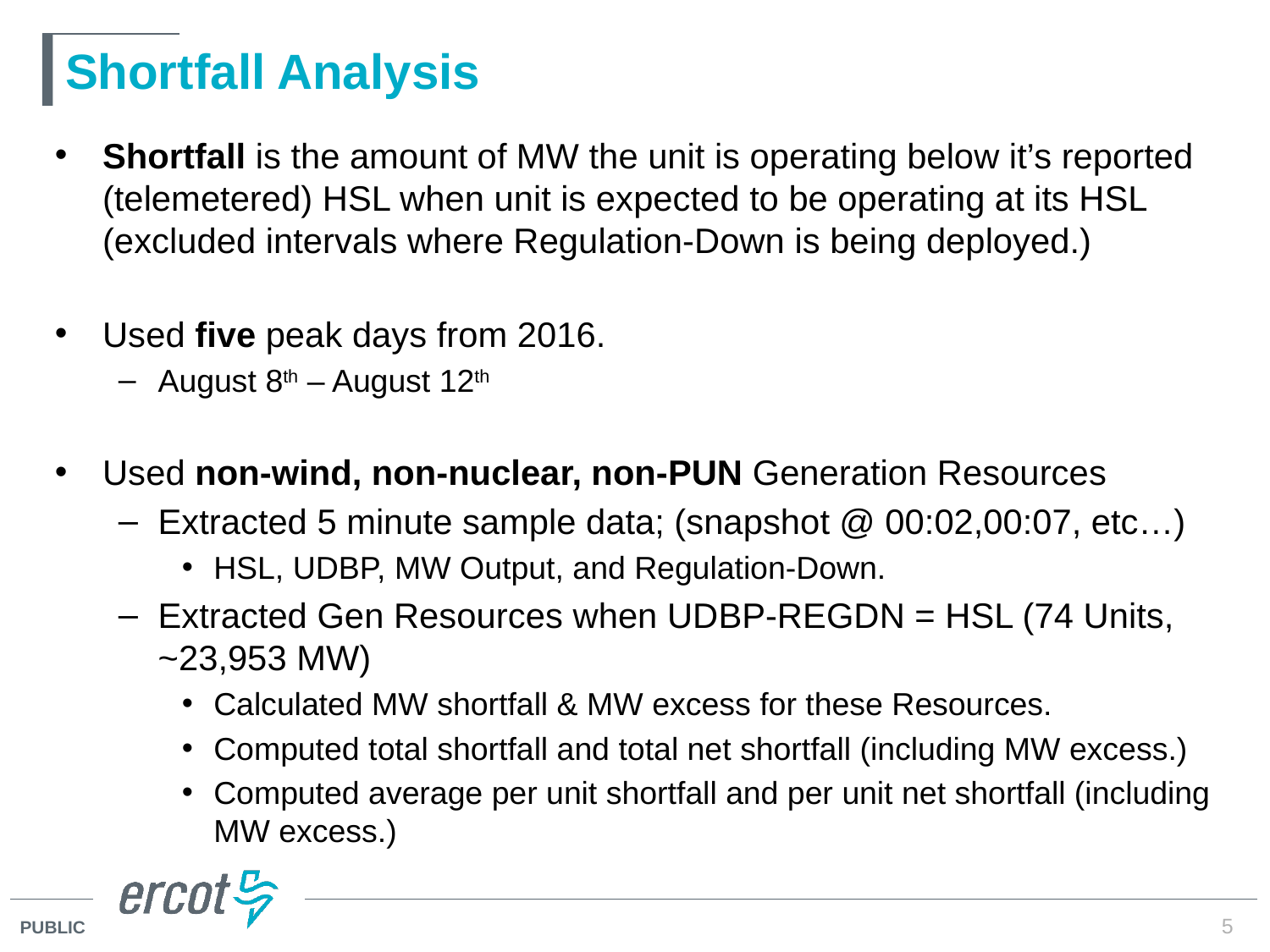

# Shortfall Analysis
Shortfall is the amount of MW the unit is operating below it’s reported (telemetered) HSL when unit is expected to be operating at its HSL (excluded intervals where Regulation-Down is being deployed.)

Used five peak days from 2016.
August 8th – August 12th

Used non-wind, non-nuclear, non-PUN Generation Resources
Extracted 5 minute sample data; (snapshot @ 00:02,00:07, etc…)
HSL, UDBP, MW Output, and Regulation-Down.
Extracted Gen Resources when UDBP-REGDN = HSL (74 Units, ~23,953 MW)
Calculated MW shortfall & MW excess for these Resources.
Computed total shortfall and total net shortfall (including MW excess.)
Computed average per unit shortfall and per unit net shortfall (including MW excess.)
5